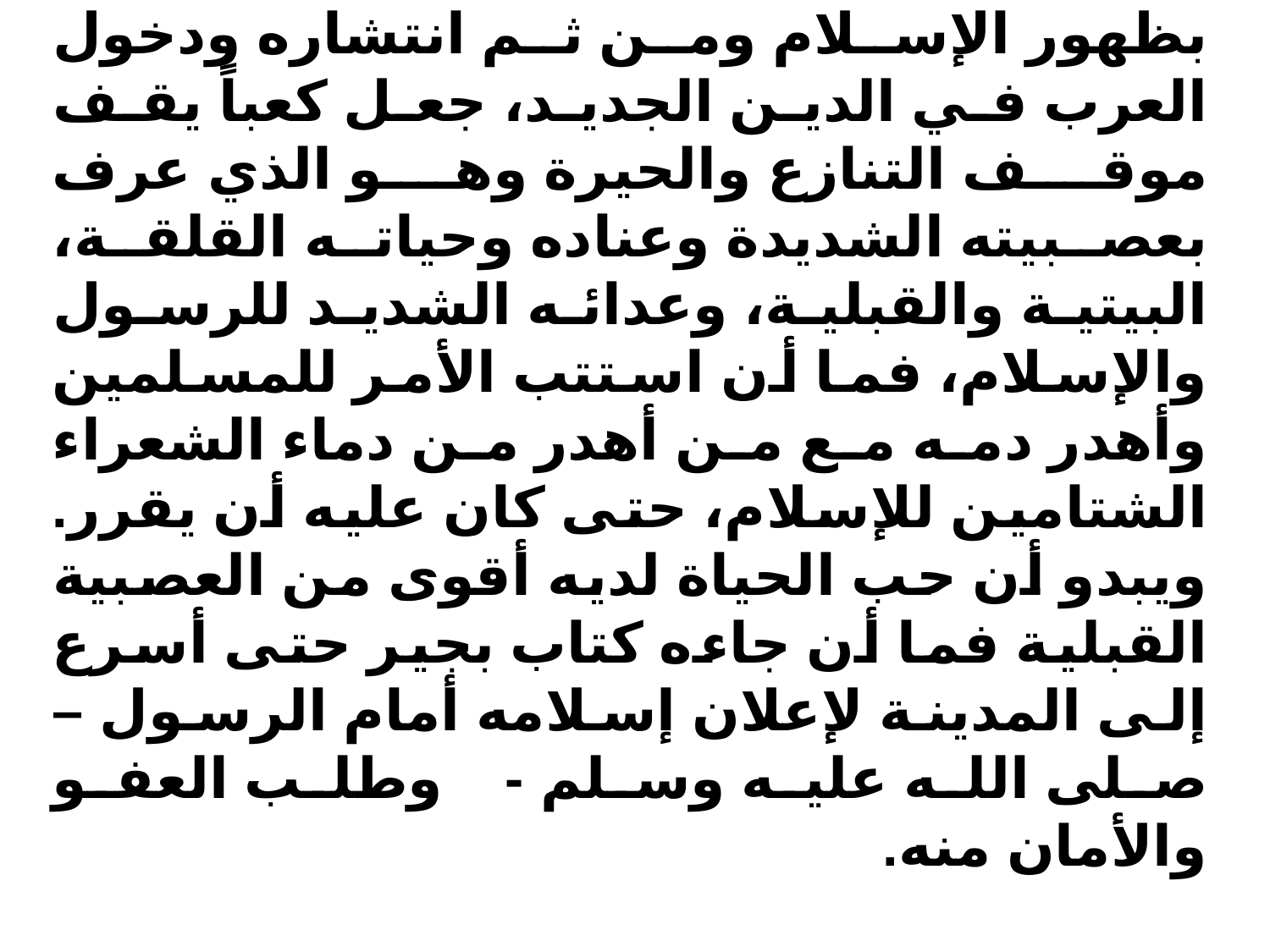

الأزمة النفسية وتكامل التجربة الشعورية
إن التغيير الذي طرأ على الجزيرة العربية بظهور الإسلام ومن ثم انتشاره ودخول العرب في الدين الجديد، جعل كعباً يقف موقف التنازع والحيرة وهو الذي عرف بعصبيته الشديدة وعناده وحياته القلقة، البيتية والقبلية، وعدائه الشديد للرسول والإسلام، فما أن استتب الأمر للمسلمين وأهدر دمه مع من أهدر من دماء الشعراء الشتامين للإسلام، حتى كان عليه أن يقرر. ويبدو أن حب الحياة لديه أقوى من العصبية القبلية فما أن جاءه كتاب بجير حتى أسرع إلى المدينة لإعلان إسلامه أمام الرسول – صلى الله عليه وسلم -    وطلب العفو والأمان منه.